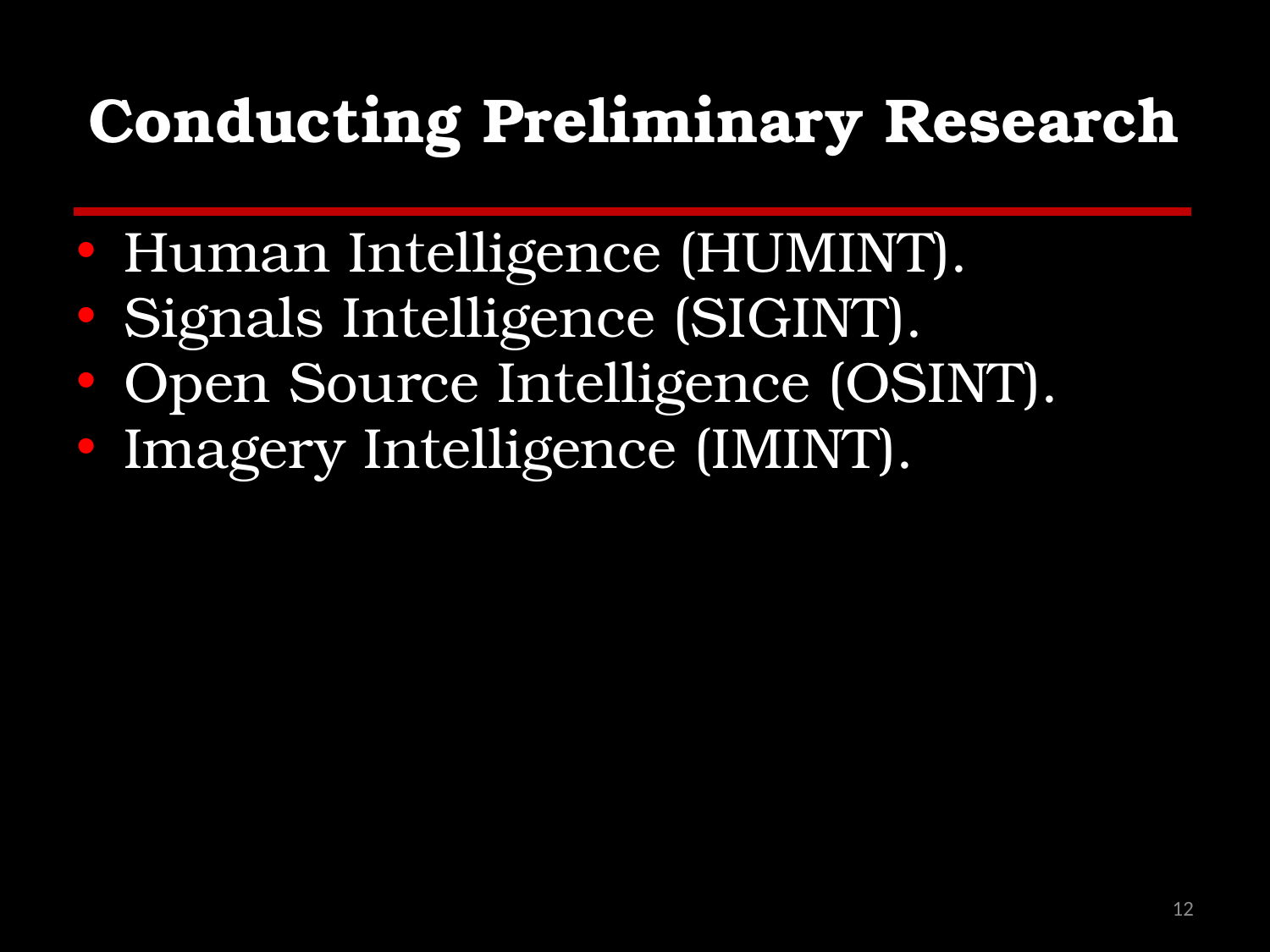

# Conducting Preliminary Research
Human Intelligence (HUMINT).
Signals Intelligence (SIGINT).
Open Source Intelligence (OSINT).
Imagery Intelligence (IMINT).
12